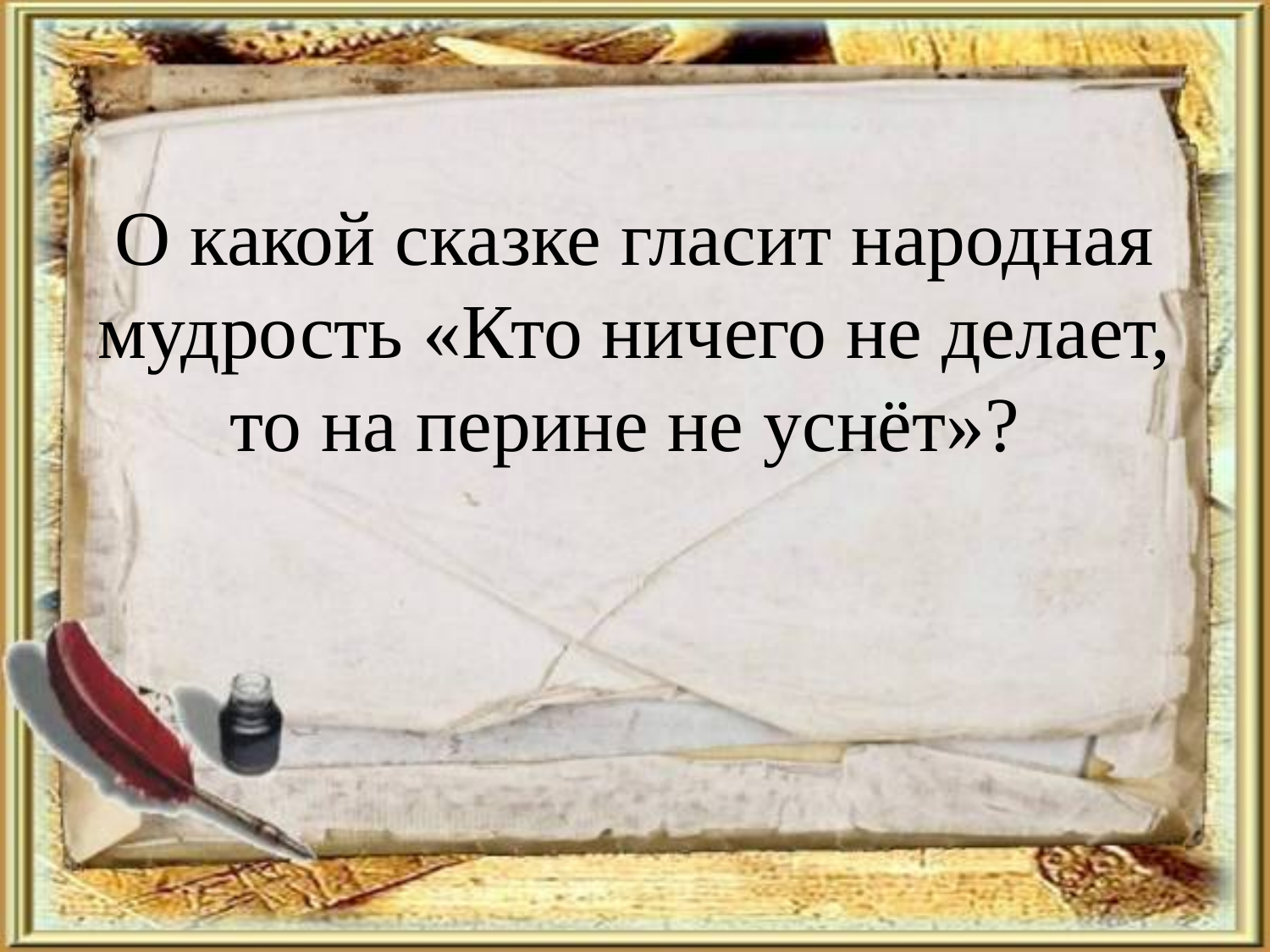

# О какой сказке гласит народная мудрость «Кто ничего не делает, то на перине не уснёт»?